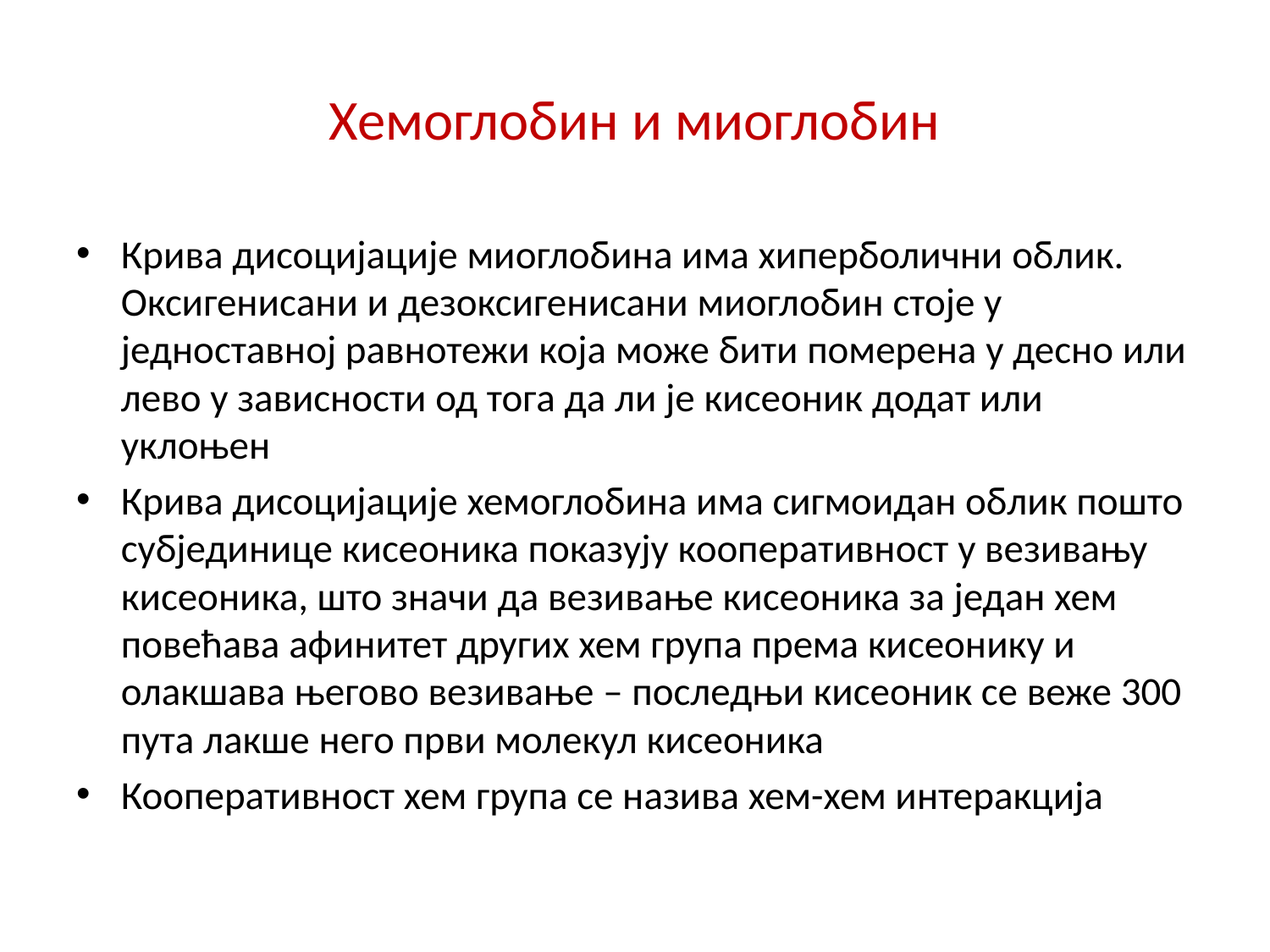

# Хемоглобин и миоглобин
Крива дисоцијације миоглобина има хиперболични облик. Оксигенисани и дезоксигенисани миоглобин стоје у једноставној равнотежи која може бити померена у десно или лево у зависности од тога да ли је кисеоник додат или уклоњен
Крива дисоцијације хемоглобина има сигмоидан облик пошто субјединице кисеоника показују кооперативност у везивању кисеоника, што значи да везивање кисеоника за један хем повећава афинитет других хем група према кисеонику и олакшава његово везивање – последњи кисеоник се веже 300 пута лакше него први молекул кисеоника
Кооперативност хем група се назива хем-хем интеракција